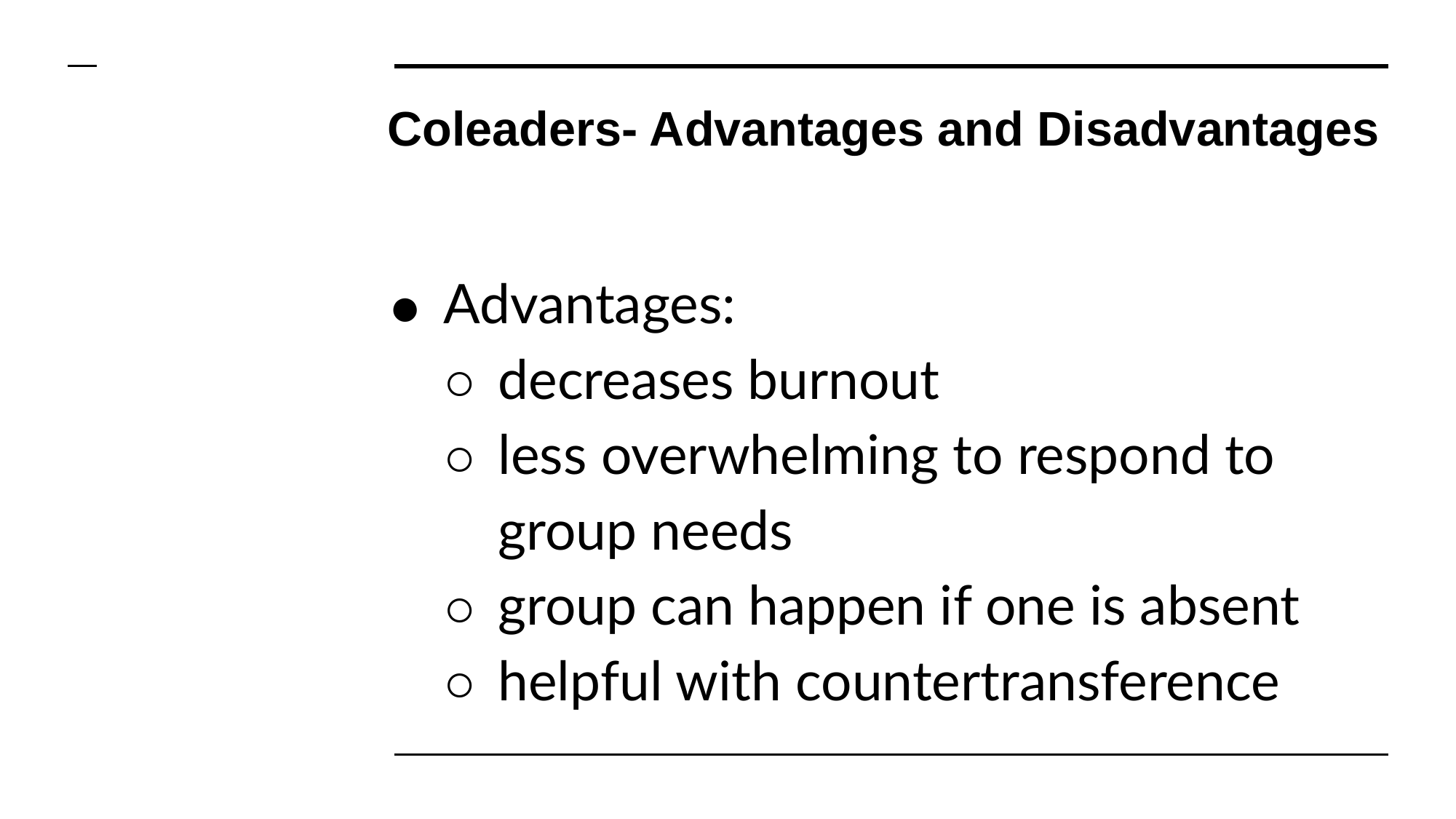

# Coleaders- Advantages and Disadvantages
Advantages:
decreases burnout
less overwhelming to respond to group needs
group can happen if one is absent
helpful with countertransference